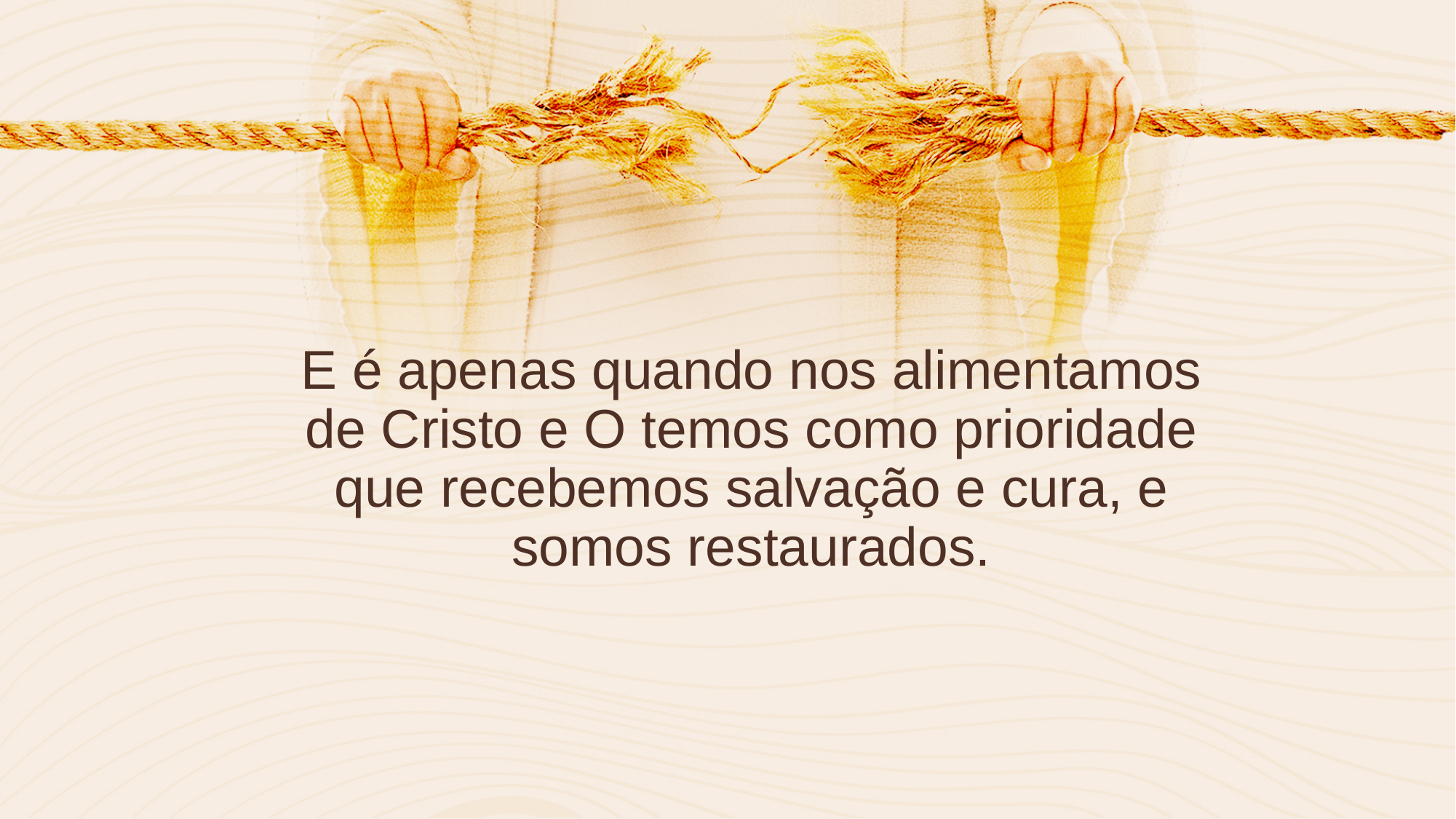

E é apenas quando nos alimentamos de Cristo e O temos como prioridade que recebemos salvação e cura, e somos restaurados.